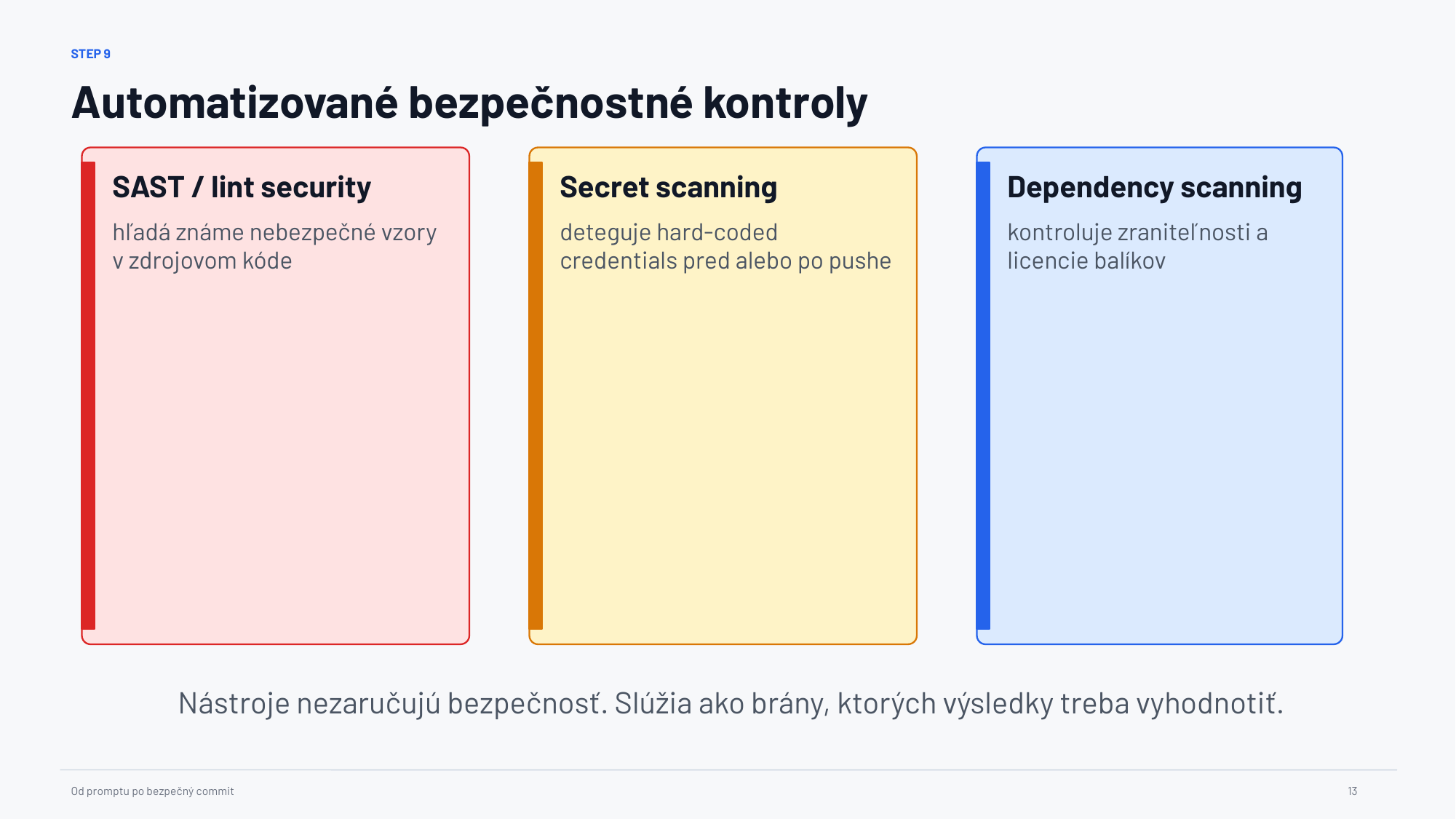

STEP 9
Automatizované bezpečnostné kontroly

SAST / lint security
Secret scanning
Dependency scanning
hľadá známe nebezpečné vzory v zdrojovom kóde
deteguje hard-coded credentials pred alebo po pushe
kontroluje zraniteľnosti a licencie balíkov
Nástroje nezaručujú bezpečnosť. Slúžia ako brány, ktorých výsledky treba vyhodnotiť.
13